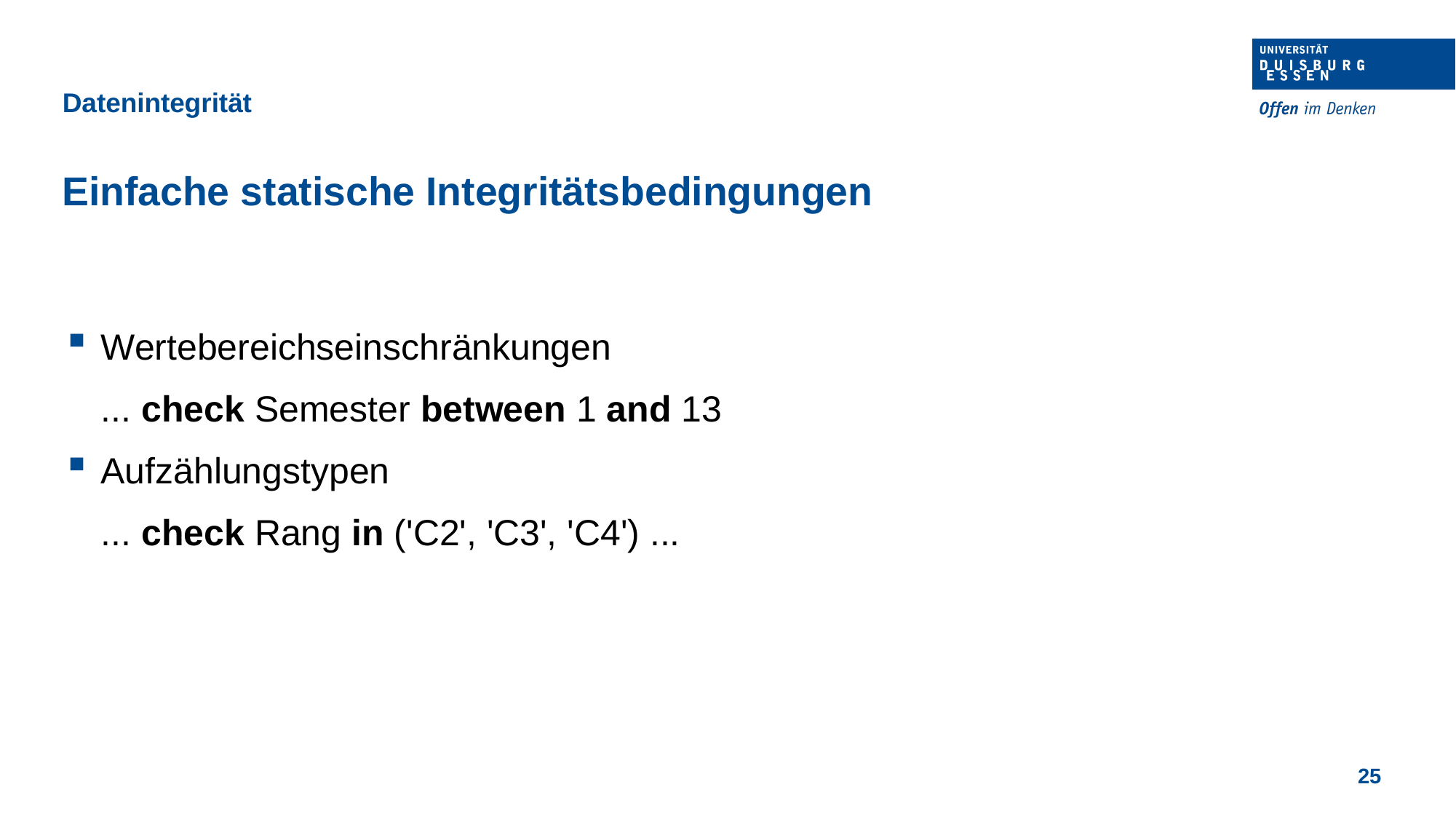

Datenintegrität
Einfache statische Integritätsbedingungen
Wertebereichseinschränkungen
	... check Semester between 1 and 13
Aufzählungstypen
	... check Rang in ('C2', 'C3', 'C4') ...
25